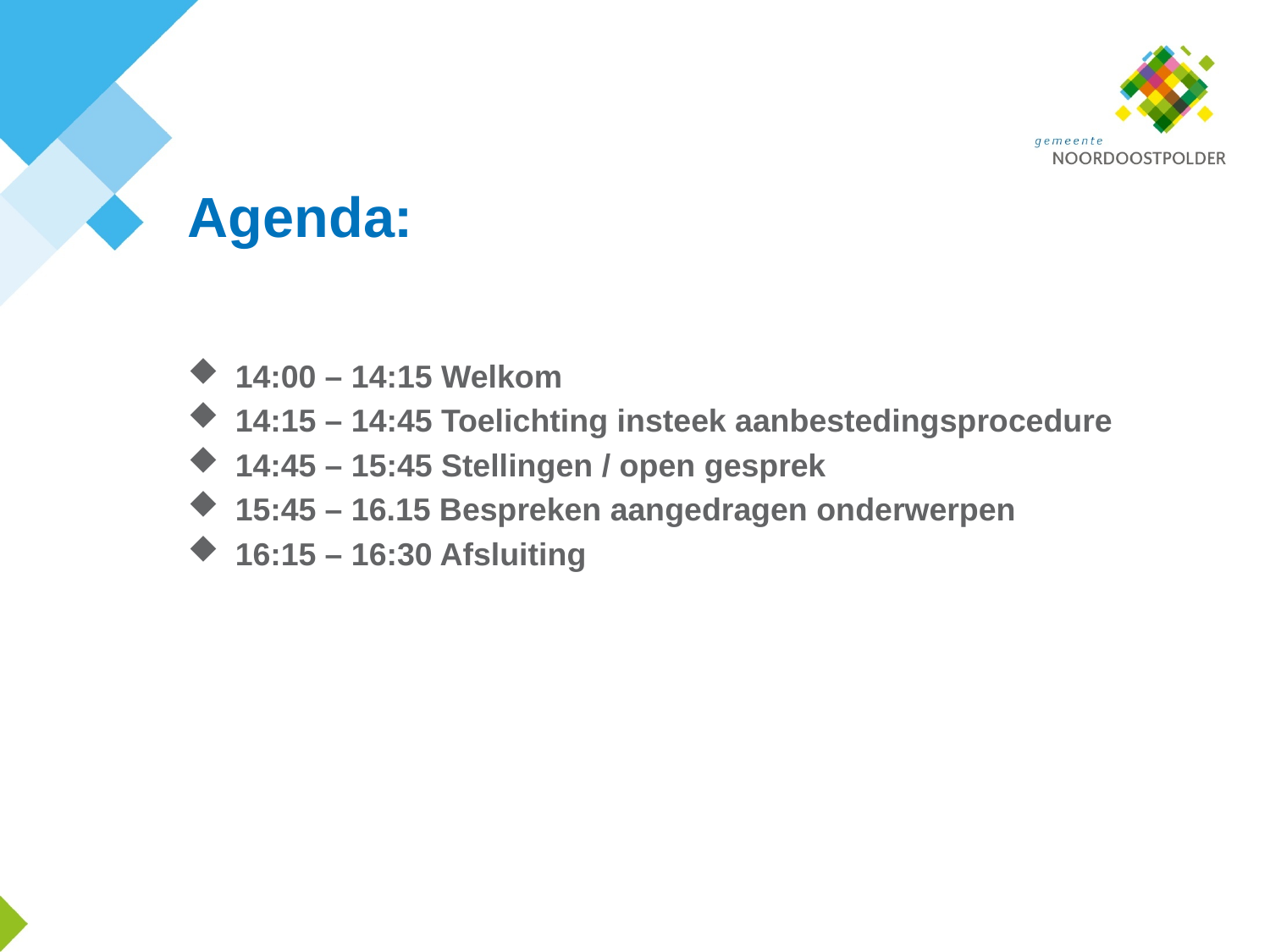

# Agenda:
14:00 – 14:15 Welkom
14:15 – 14:45 Toelichting insteek aanbestedingsprocedure
14:45 – 15:45 Stellingen / open gesprek
15:45 – 16.15 Bespreken aangedragen onderwerpen
16:15 – 16:30 Afsluiting